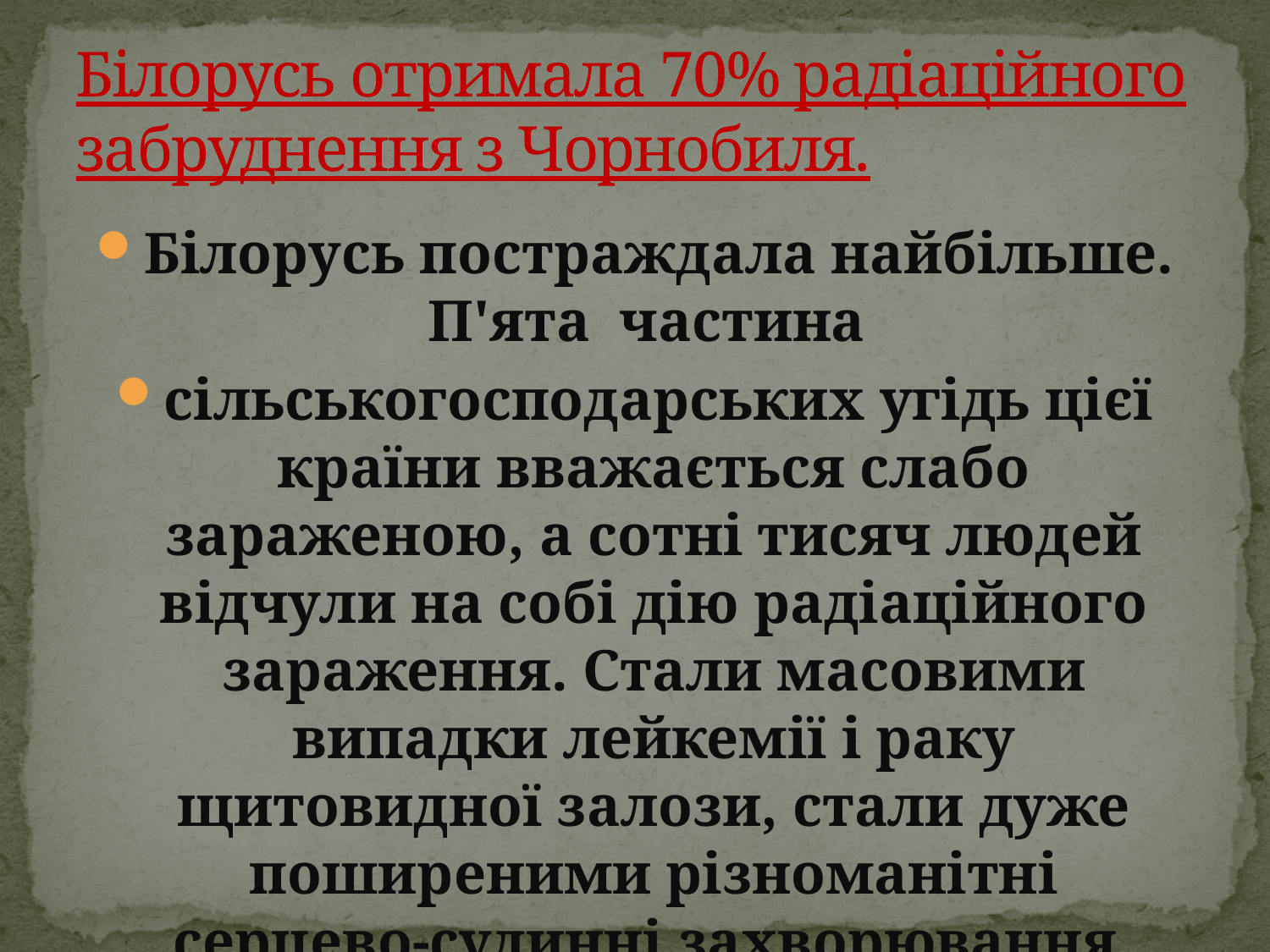

# Білорусь отримала 70% радіаційного забруднення з Чорнобиля.
Білорусь постраждала найбільше. П'ята  частина
сільськогосподарських угідь цієї країни вважається слабо зараженою, а сотні тисяч людей відчули на собі дію радіаційного зараження. Стали масовими випадки лейкемії і раку щитовидної залози, стали дуже поширеними різноманітні серцево-судинні захворювання.